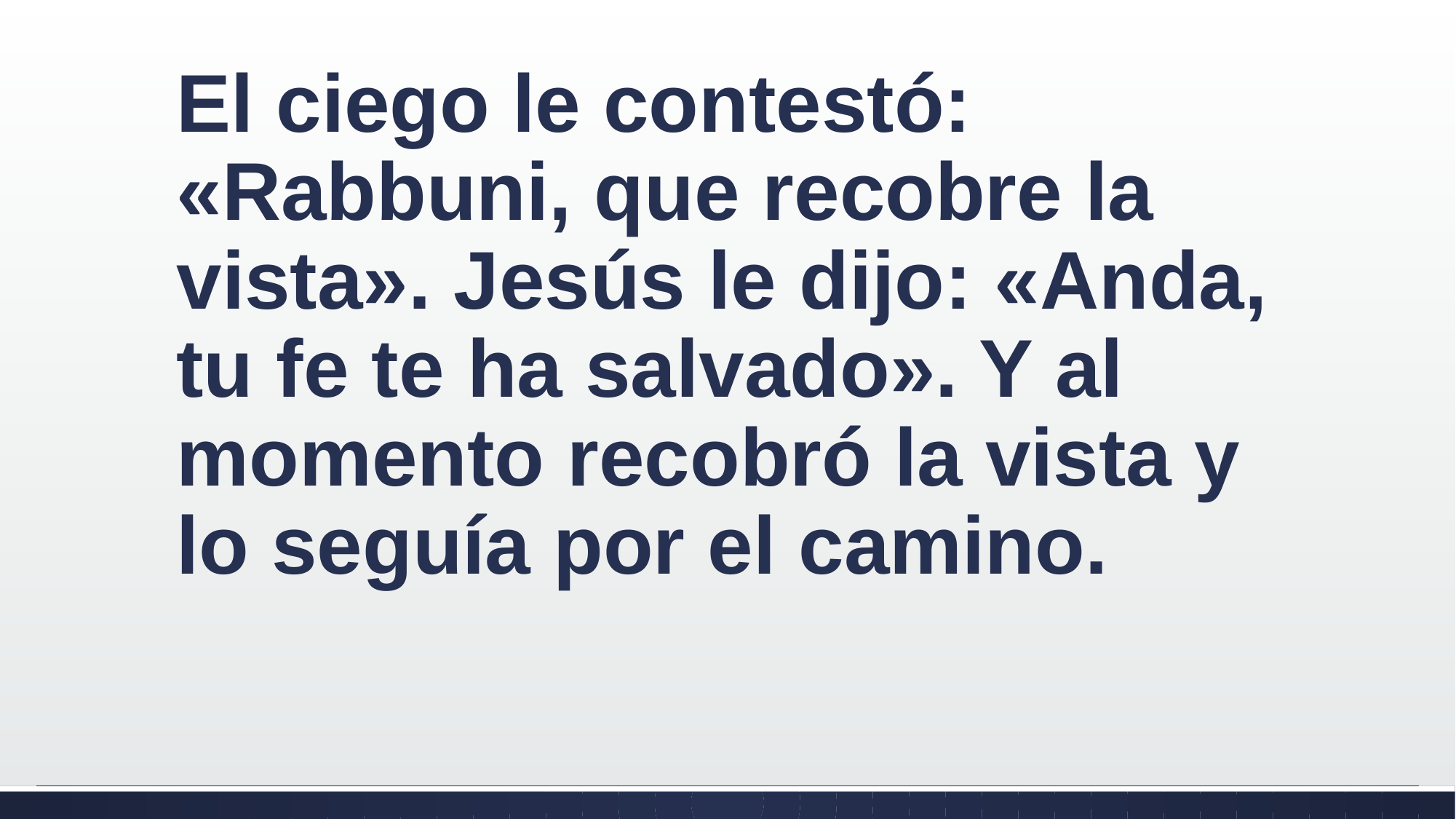

#
El ciego le contestó: «Rabbuni, que recobre la vista». Jesús le dijo: «Anda, tu fe te ha salvado». Y al momento recobró la vista y lo seguía por el camino.